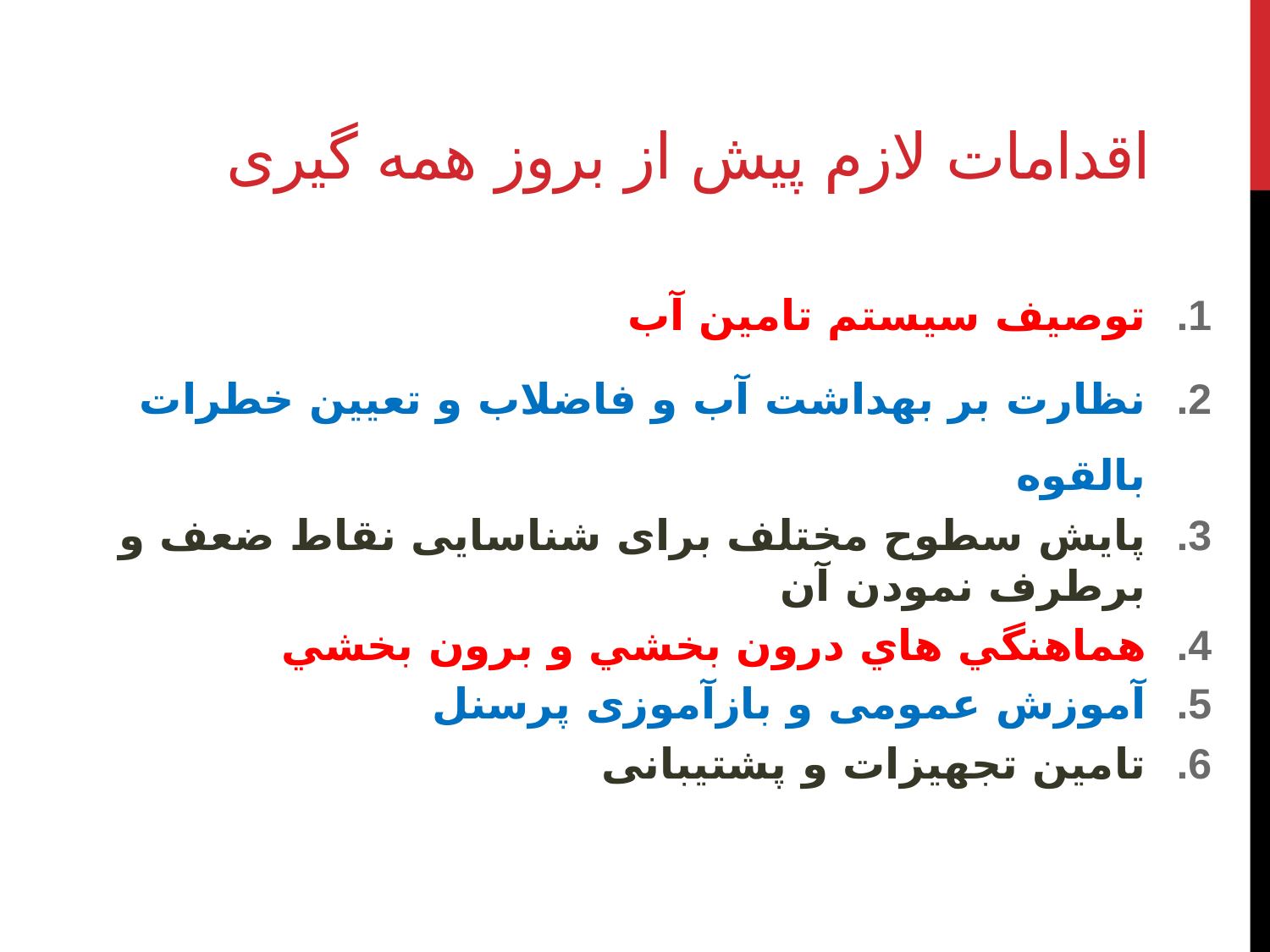

# اقدامات لازم پیش از بروز همه گیری
توصیف سیستم تامین آب
نظارت بر بهداشت آب و فاضلاب و تعیین خطرات بالقوه
پایش سطوح مختلف برای شناسایی نقاط ضعف و برطرف نمودن آن
هماهنگي هاي درون بخشي و برون بخشي
آموزش عمومی و بازآموزی پرسنل
تامین تجهیزات و پشتیبانی